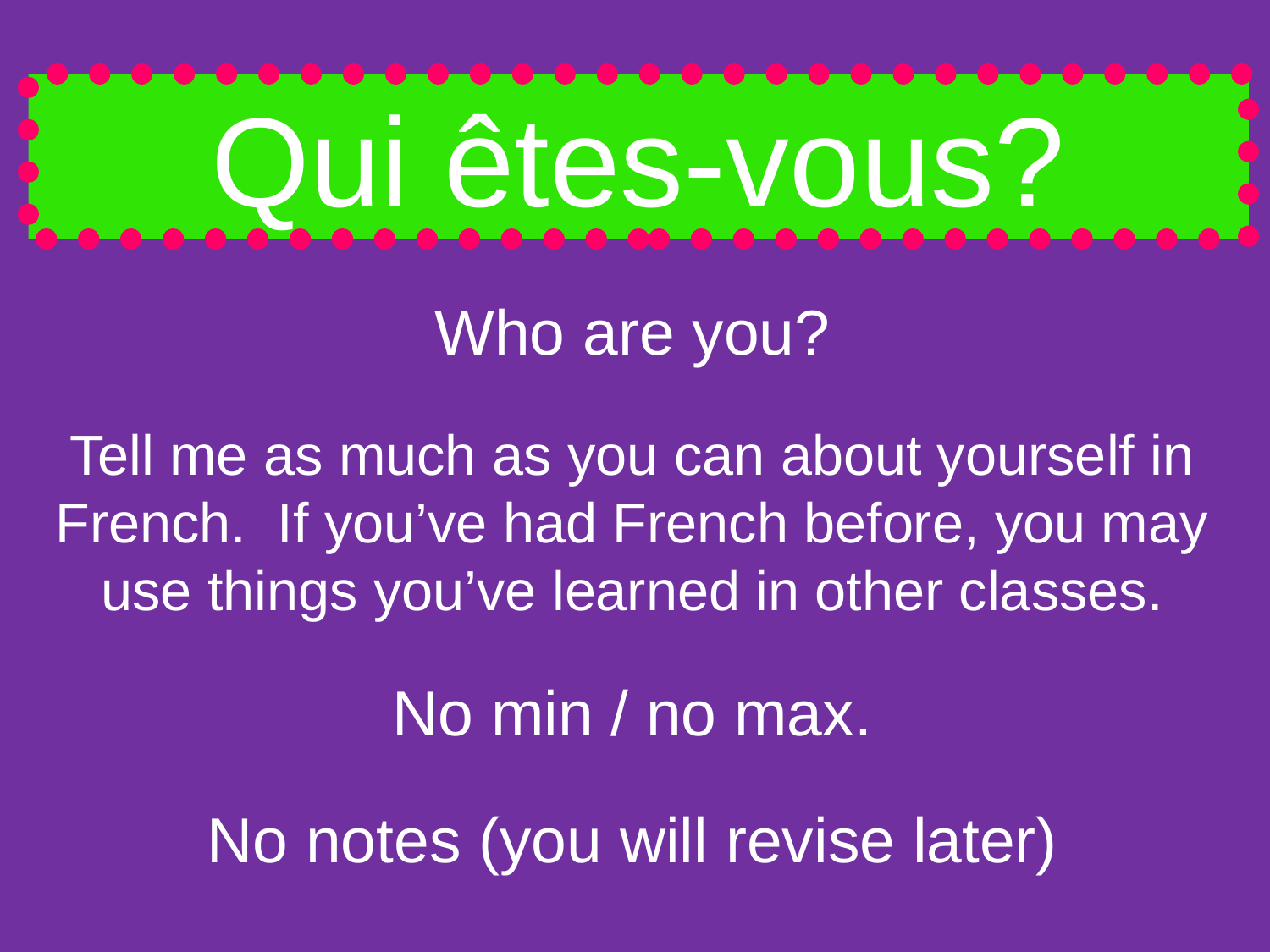

Qui êtes-vous?
Who are you?

Tell me as much as you can about yourself in French.  If you’ve had French before, you may use things you’ve learned in other classes.

No min / no max.

No notes (you will revise later)